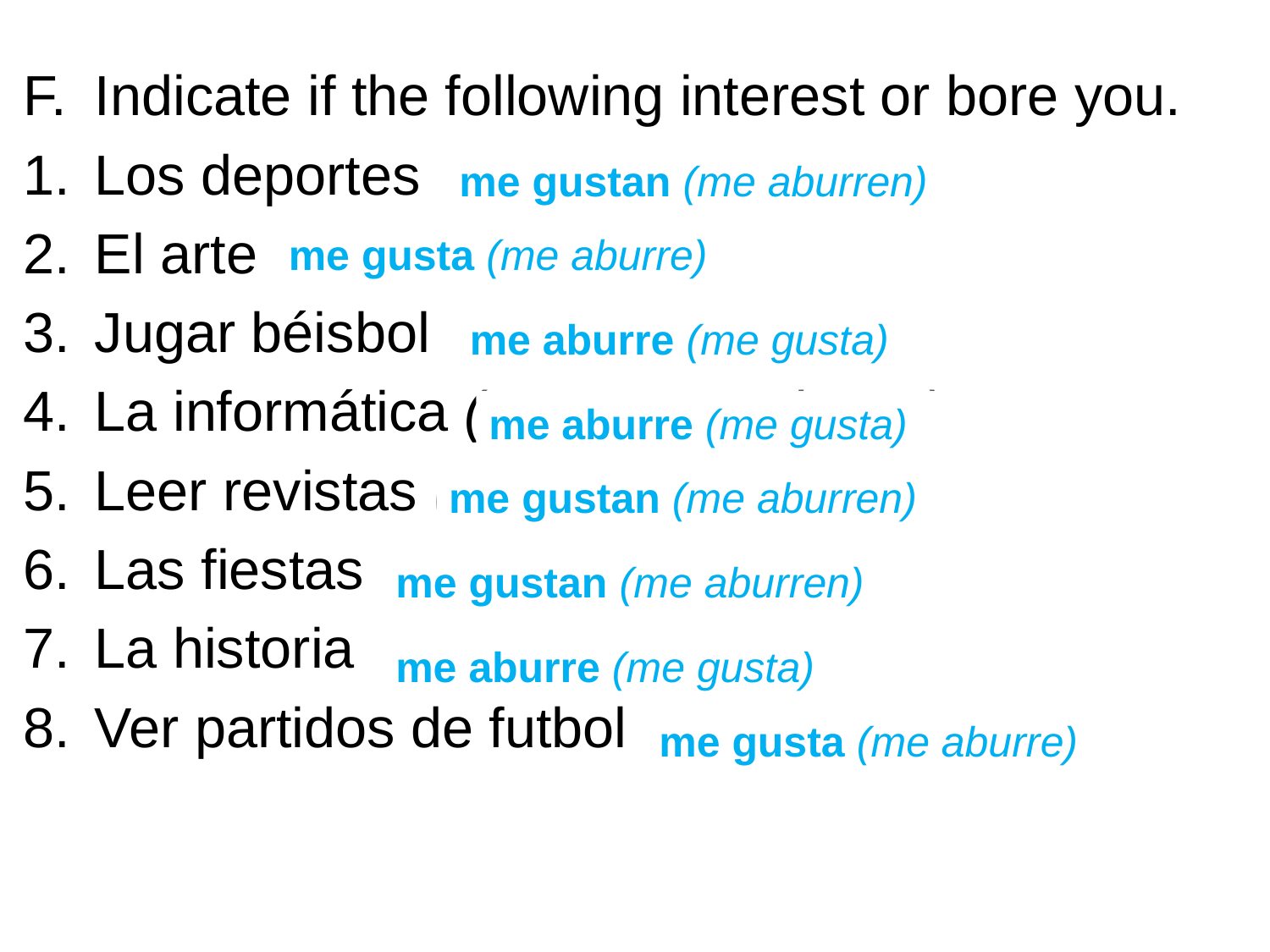

Indicate if the following interest or bore you.
Los deportes
El arte
Jugar béisbol
La informática (computer science)
Leer revistas (magazines)
Las fiestas
La historia
Ver partidos de futbol
me gustan (me aburren)
me gusta (me aburre)
me aburre (me gusta)
me aburre (me gusta)
me gustan (me aburren)
me gustan (me aburren)
me aburre (me gusta)
me gusta (me aburre)